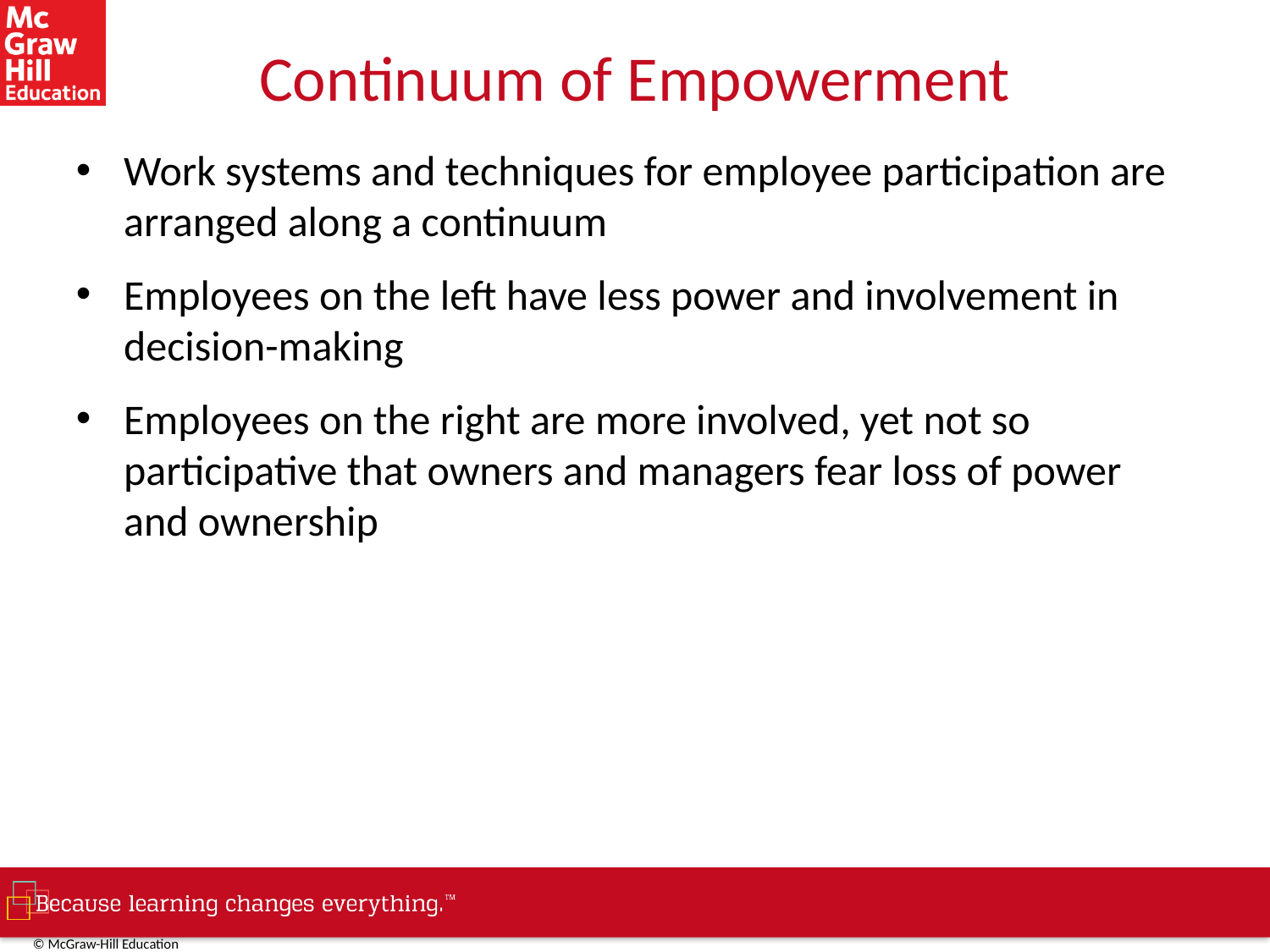

# Continuum of Empowerment
Work systems and techniques for employee participation are arranged along a continuum
Employees on the left have less power and involvement in decision-making
Employees on the right are more involved, yet not so participative that owners and managers fear loss of power and ownership